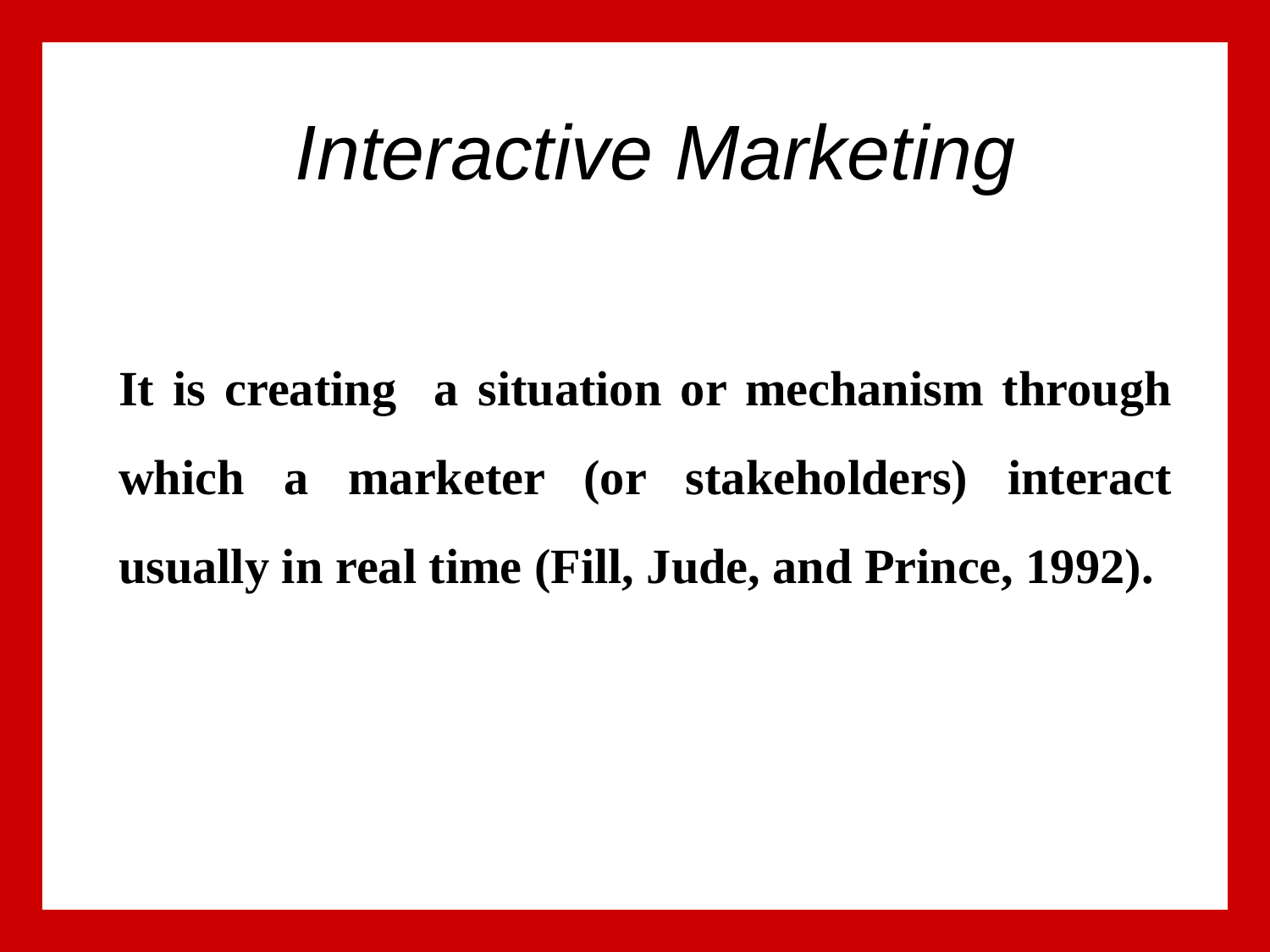

Interactive Marketing

# It is creating  a situation or mechanism through which a marketer (or stakeholders) interact usually in real time (Fill, Jude, and Prince, 1992).